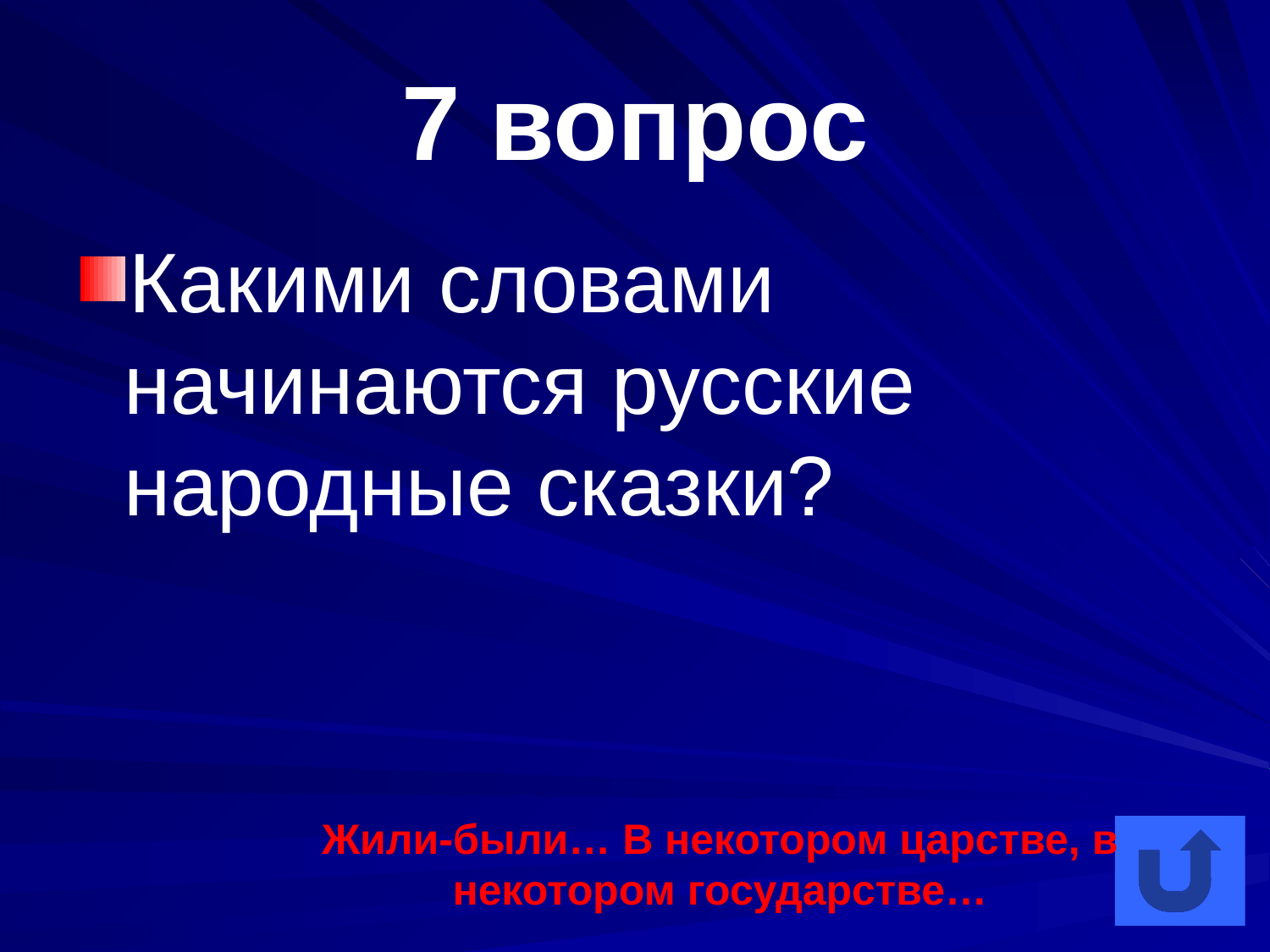

# 7 вопрос
Какими словами начинаются русские народные сказки?
Жили-были… В некотором царстве, в некотором государстве…